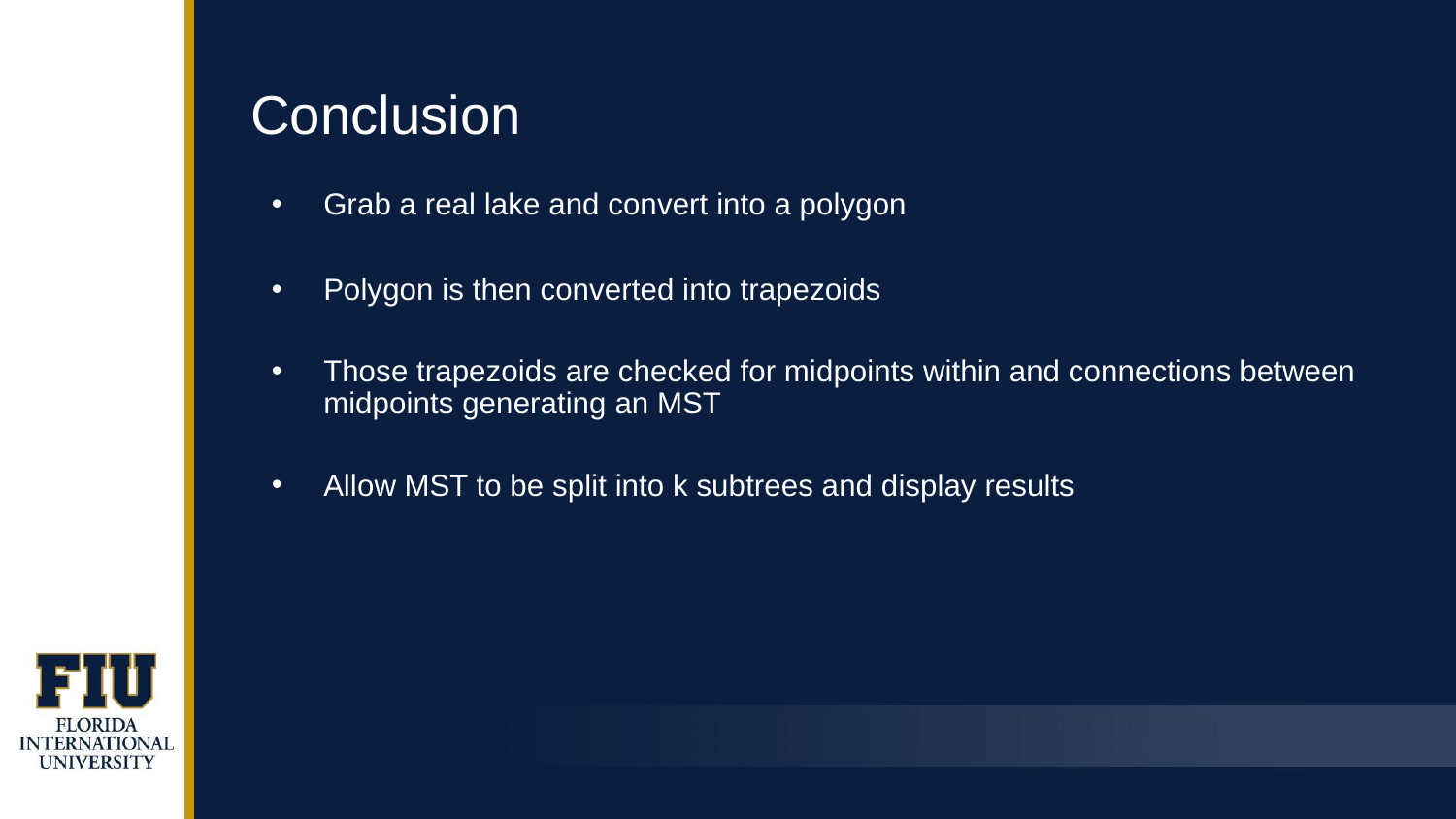

# Conclusion
Grab a real lake and convert into a polygon
Polygon is then converted into trapezoids
Those trapezoids are checked for midpoints within and connections between midpoints generating an MST
Allow MST to be split into k subtrees and display results